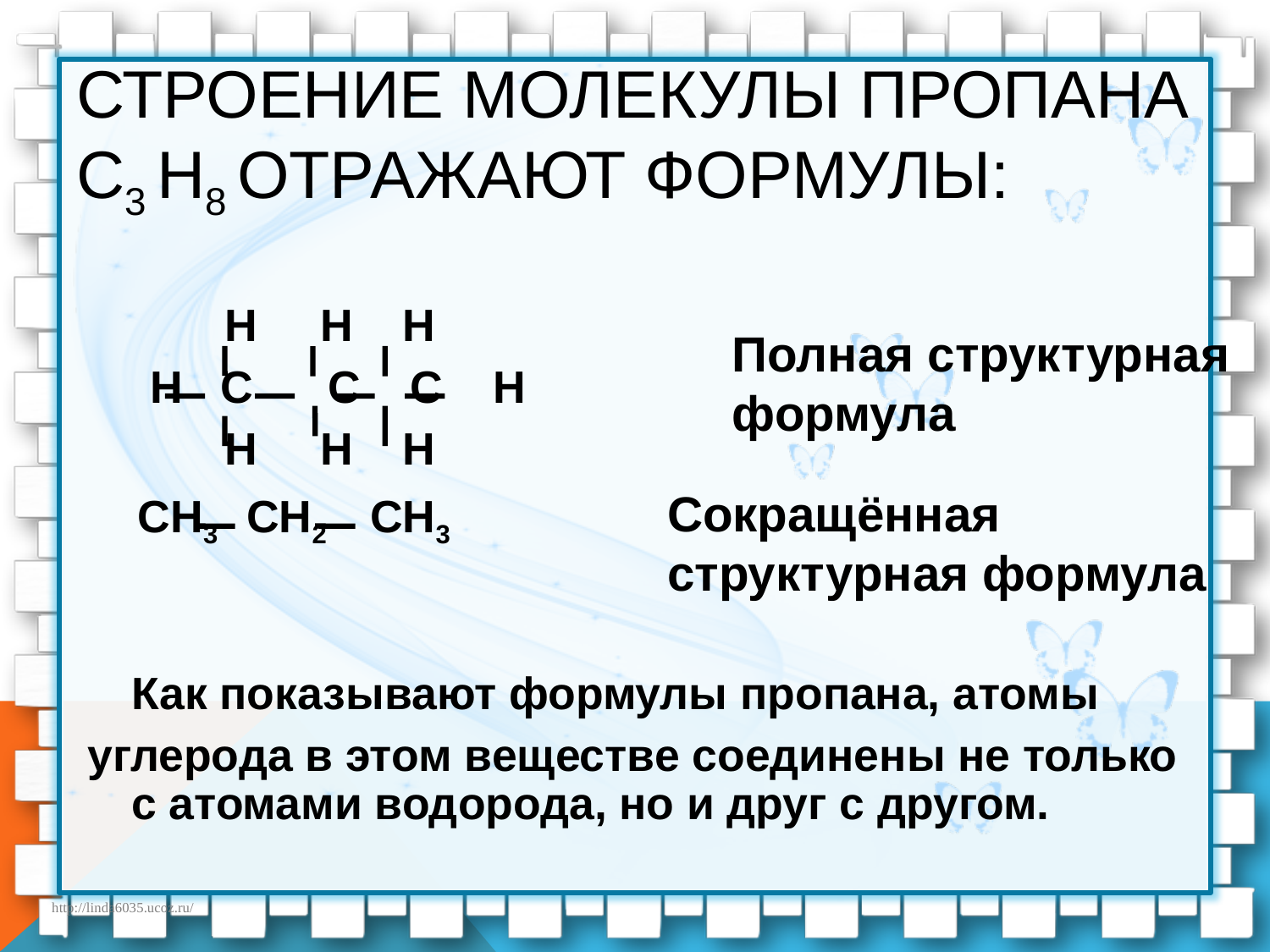

# Строение молекулы пропана С3 Н8 отражают формулы:
           Н     Н    Н
     Н   С      С    С    Н
           Н     Н    Н
    СН3    СН2      СН3

	Как показывают формулы пропана, атомы
углерода в этом веществе соединены не только с атомами водорода, но и друг с другом.

Полная структурная формула

Сокращённая структурная формула